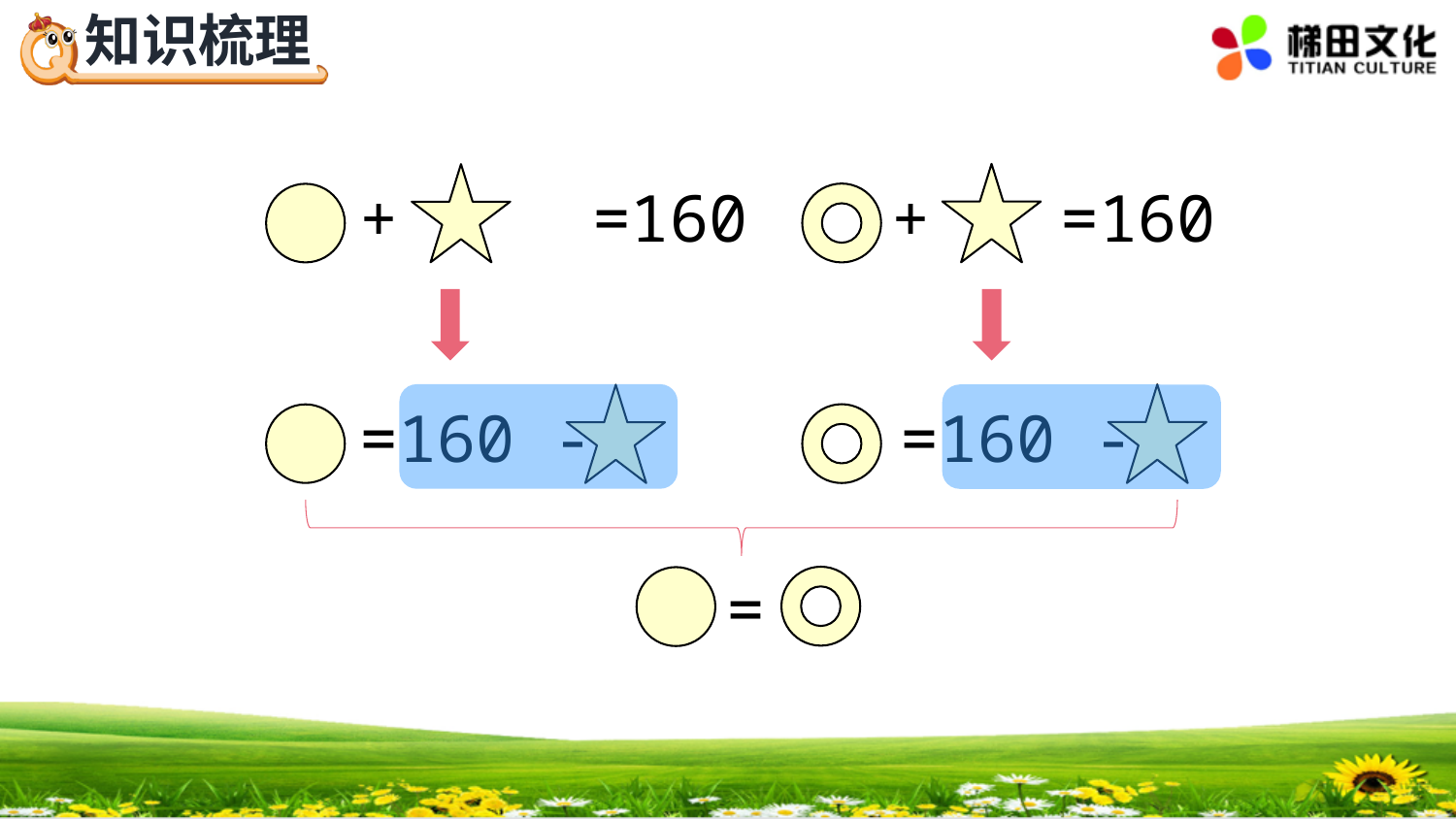

+
=160

+     =160

=160 -

=160 -

=